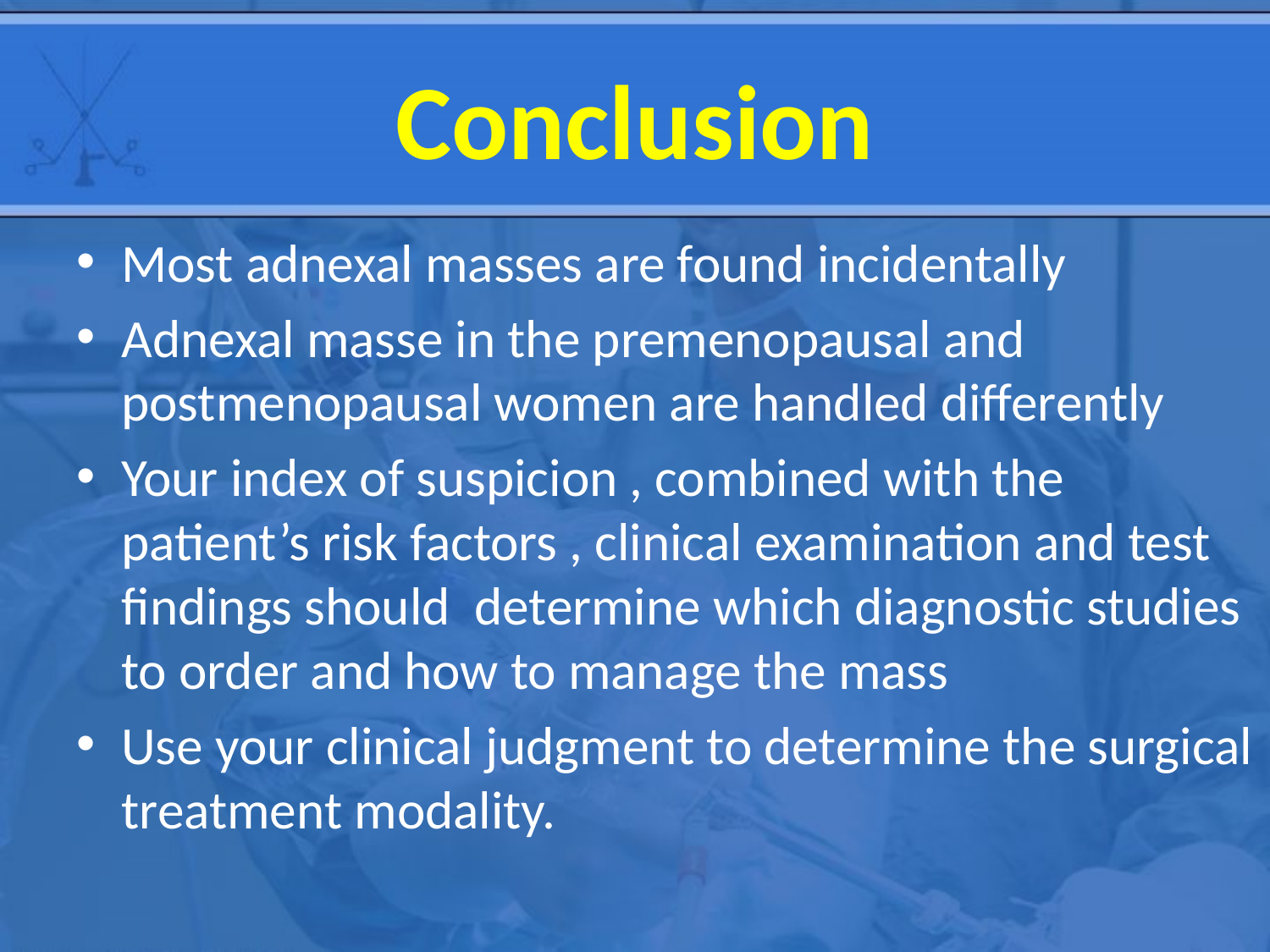

# Conclusion
Most adnexal masses are found incidentally
Adnexal masse in the premenopausal and postmenopausal women are handled differently
Your index of suspicion , combined with the patient’s risk factors , clinical examination and test findings should  determine which diagnostic studies to order and how to manage the mass
Use your clinical judgment to determine the surgical treatment modality.